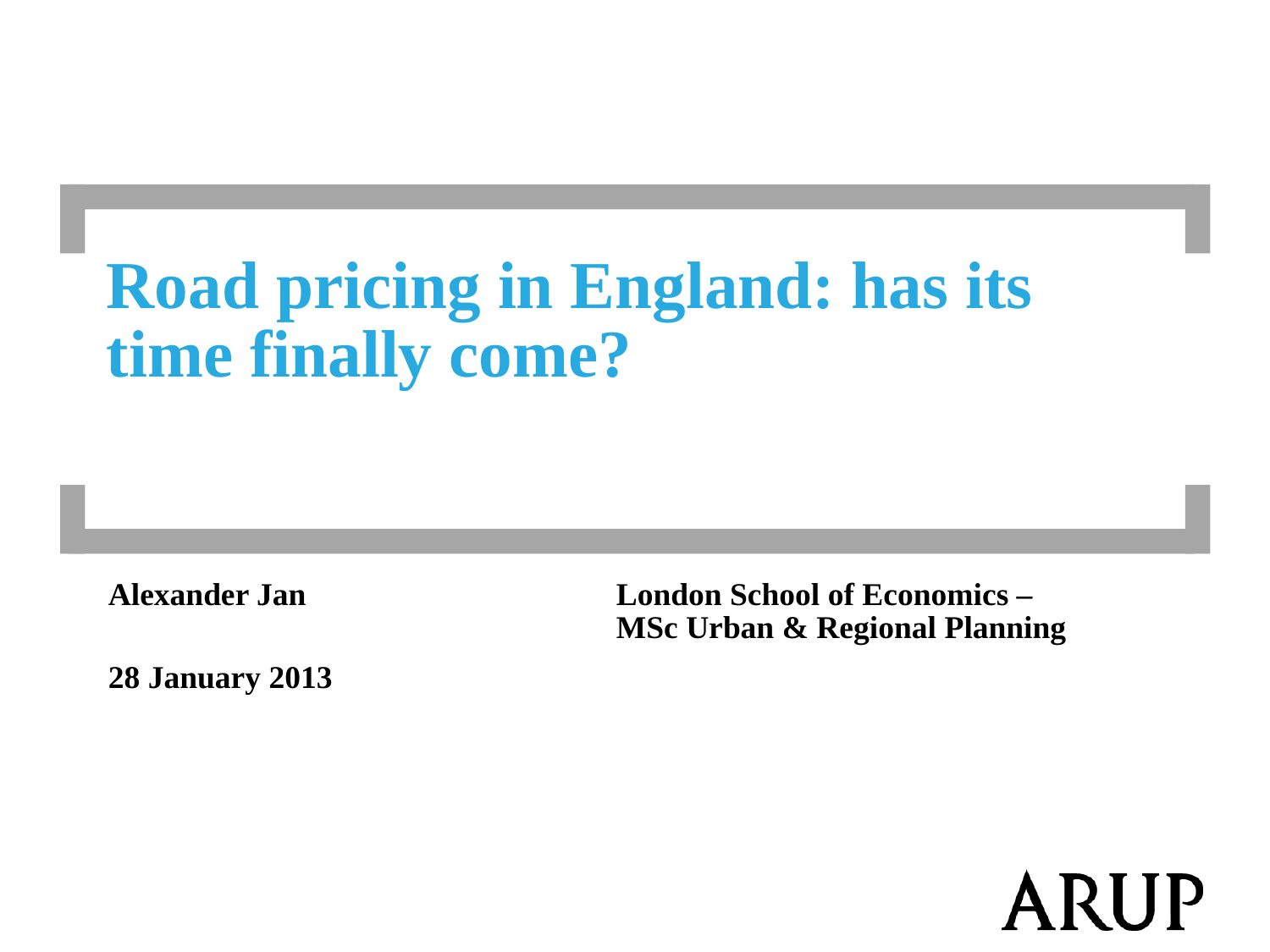

# Road pricing in England: has its time finally come?
Alexander Jan			London School of Economics –
				MSc Urban & Regional Planning
28 January 2013